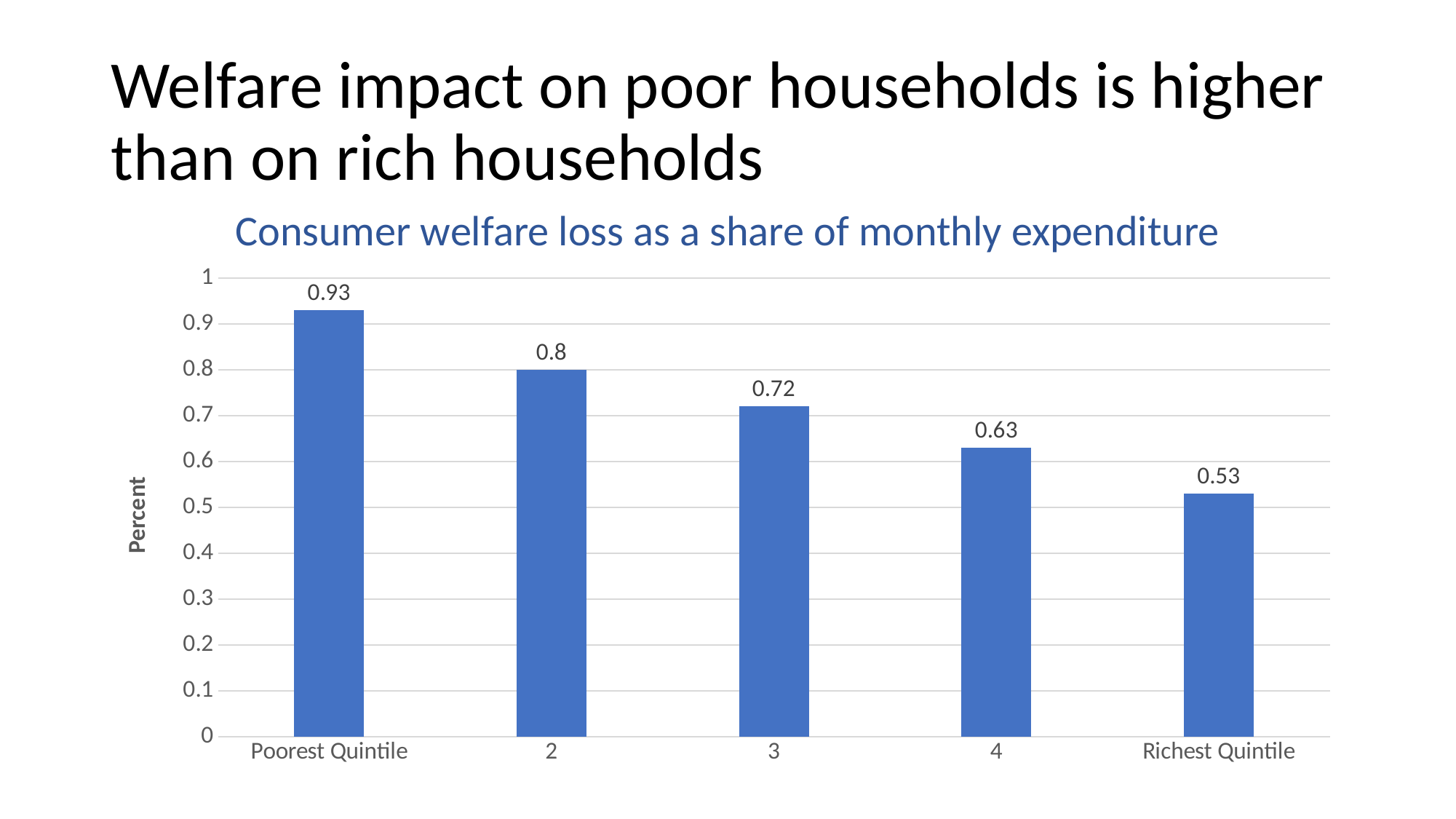

# Welfare impact on poor households is higher than on rich households
Consumer welfare loss as a share of monthly expenditure

### Chart

| Category |  |
|---|---|
| Poorest Quintile | 0.93 |
| 2 | 0.8 |
| 3 | 0.72 |
| 4 | 0.63 |
| Richest Quintile | 0.53 |